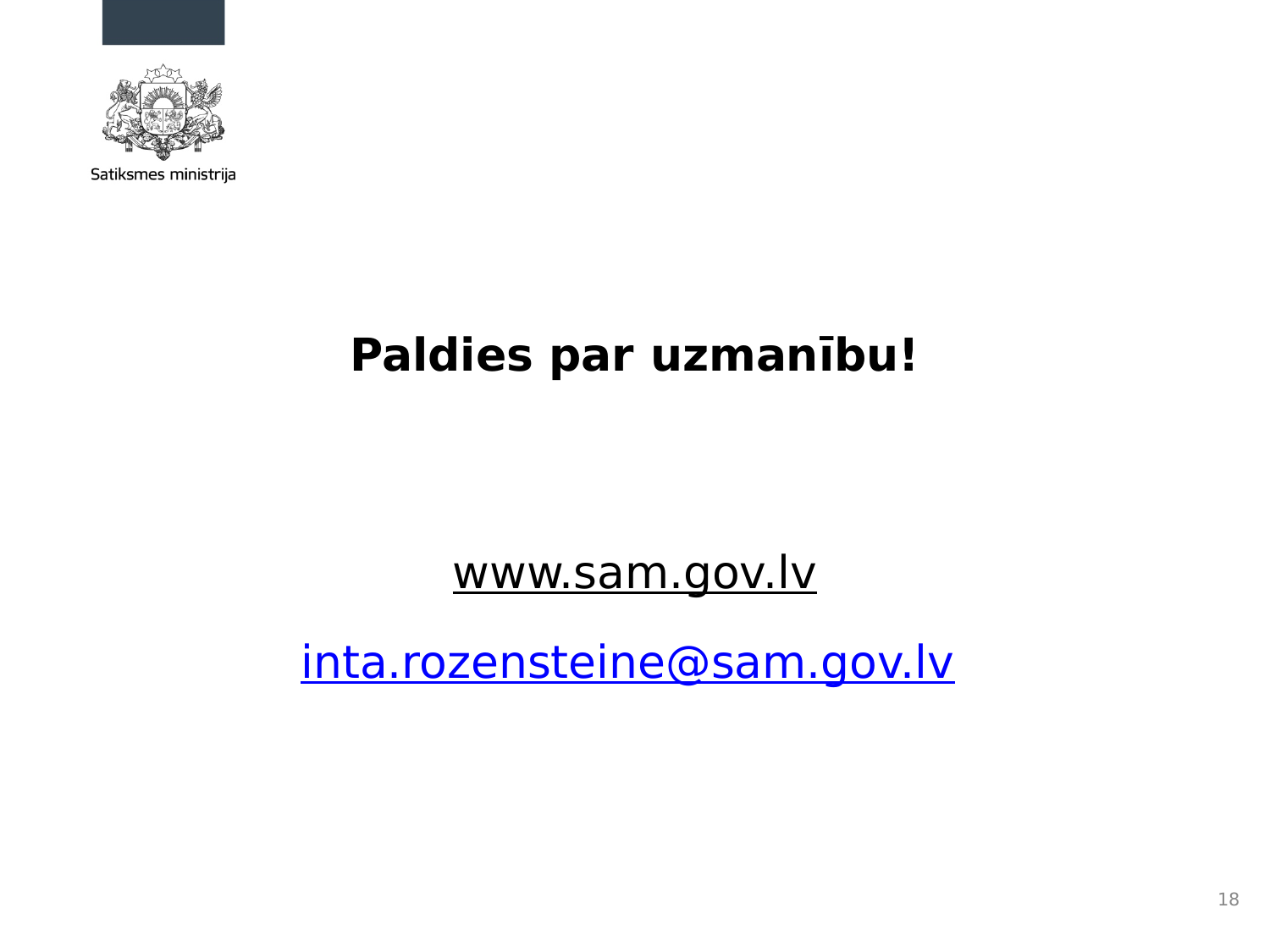

# Paldies par uzmanību! www.sam.gov.lv inta.rozensteine@sam.gov.lv
18